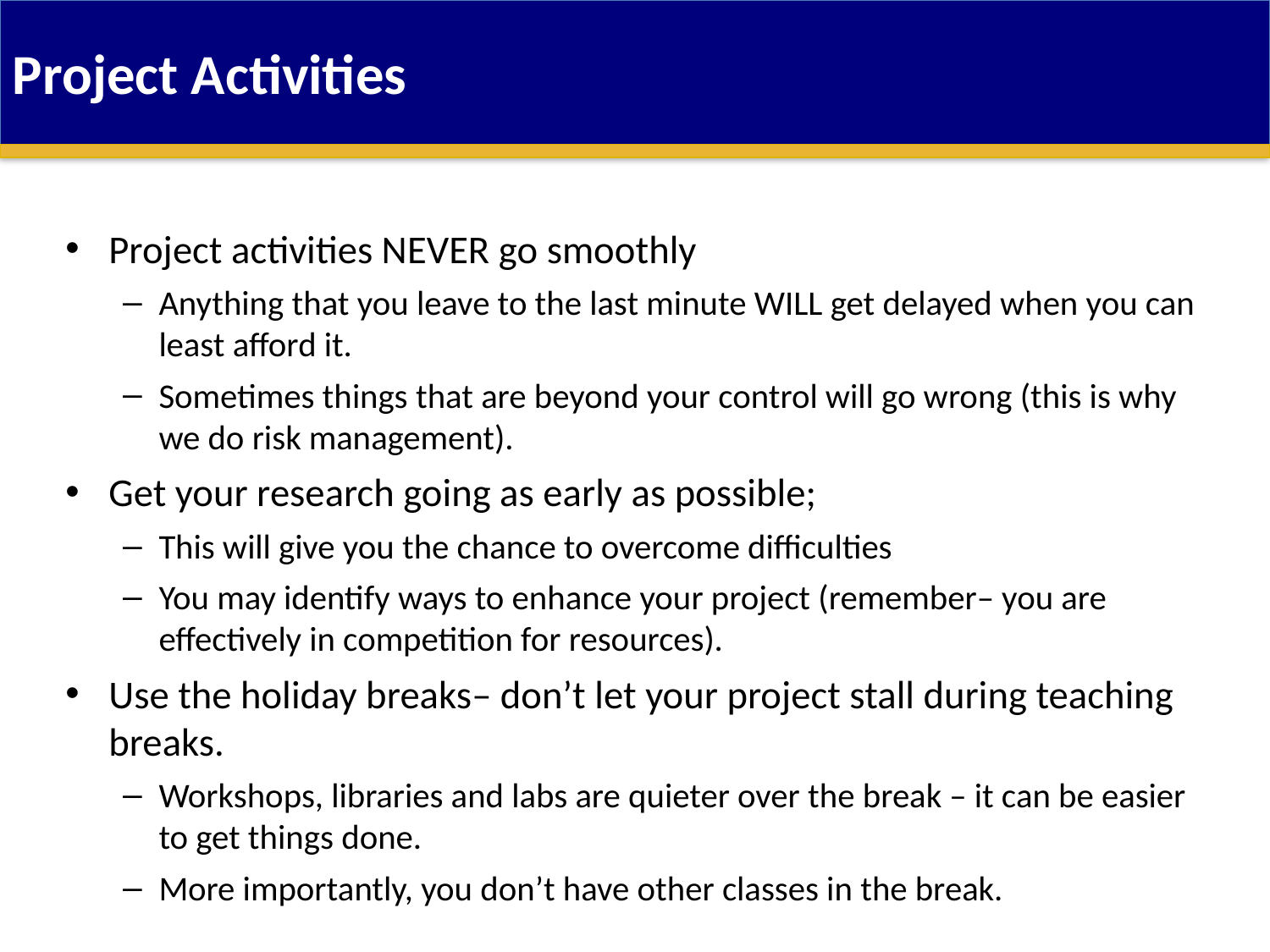

Project Activities

Project activities NEVER go smoothly
Anything that you leave to the last minute WILL get delayed when you can least afford it.
Sometimes things that are beyond your control will go wrong (this is why we do risk management).
Get your research going as early as possible;
This will give you the chance to overcome difficulties
You may identify ways to enhance your project (remember– you are effectively in competition for resources).
Use the holiday breaks– don’t let your project stall during teaching breaks.
Workshops, libraries and labs are quieter over the break – it can be easier to get things done.
More importantly, you don’t have other classes in the break.